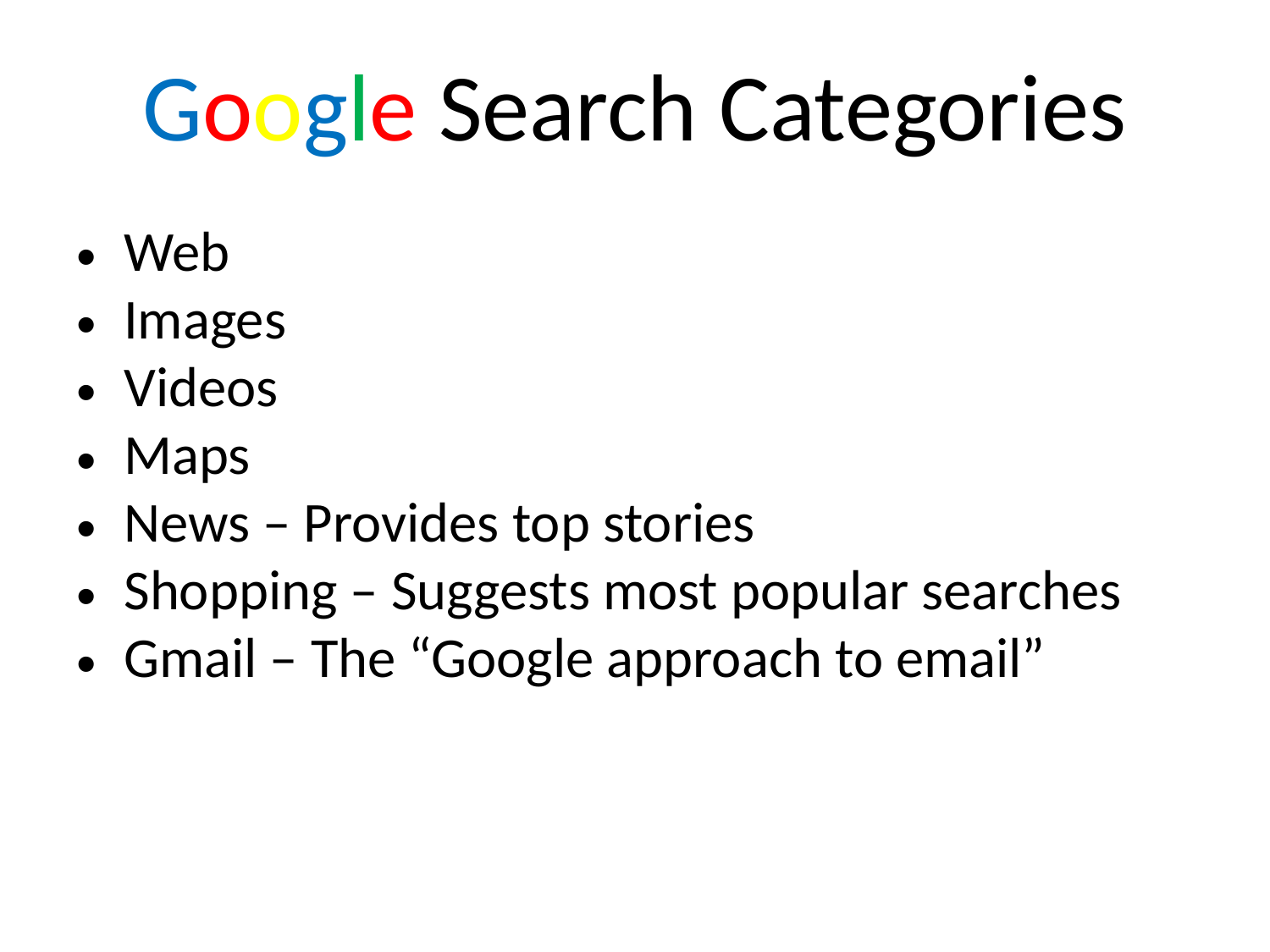

# Google Search Categories
Web
Images
Videos
Maps
News – Provides top stories
Shopping – Suggests most popular searches
Gmail – The “Google approach to email”